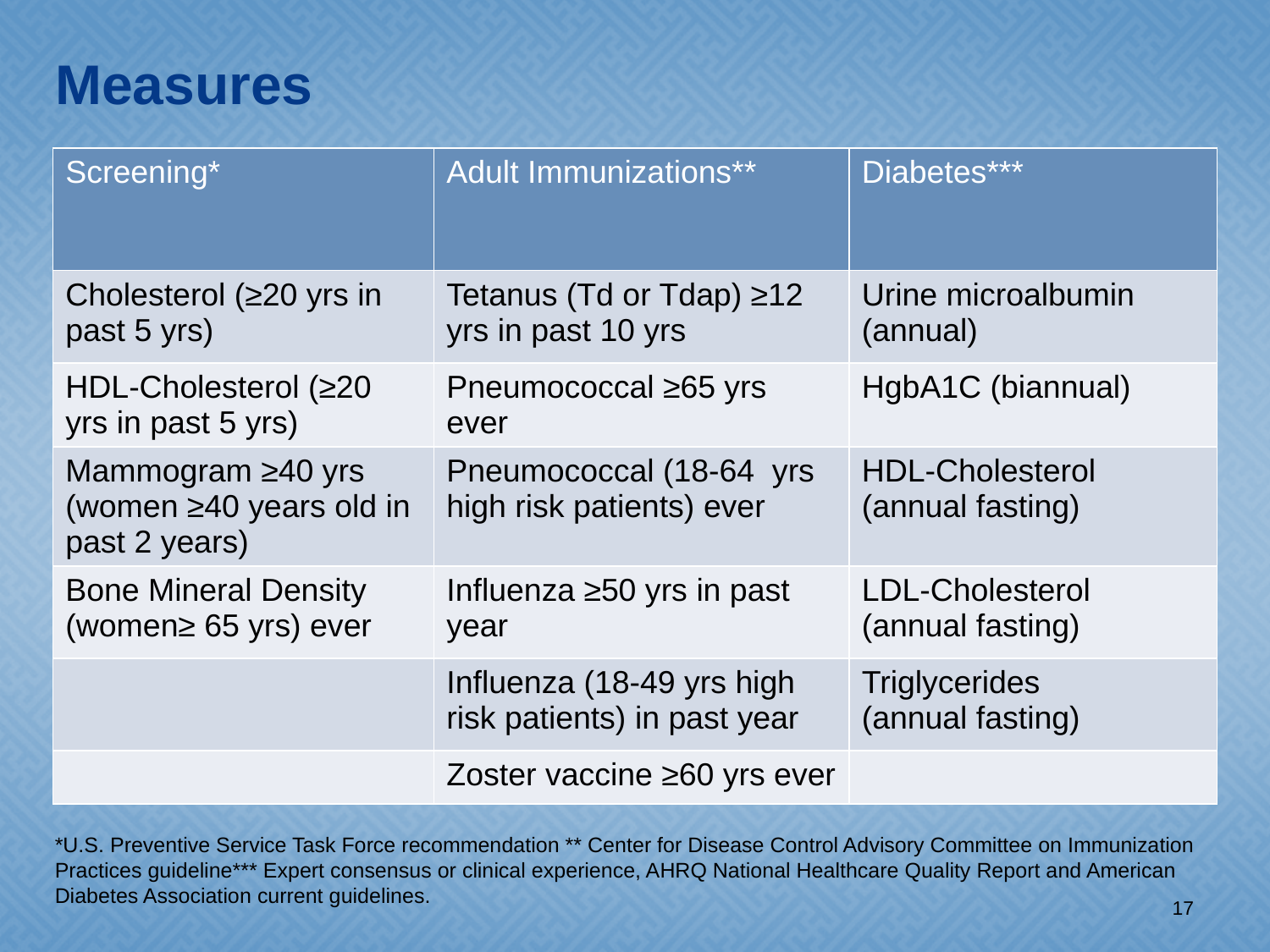

# Measures
| Screening\* | Adult Immunizations\*\* | Diabetes\*\*\* |
| --- | --- | --- |
| Cholesterol (≥20 yrs in past 5 yrs) | Tetanus (Td or Tdap) ≥12 yrs in past 10 yrs | Urine microalbumin (annual) |
| HDL-Cholesterol (≥20 yrs in past 5 yrs) | Pneumococcal ≥65 yrs ever | HgbA1C (biannual) |
| Mammogram ≥40 yrs (women ≥40 years old in past 2 years) | Pneumococcal (18-64 yrs high risk patients) ever | HDL-Cholesterol (annual fasting) |
| Bone Mineral Density (women≥ 65 yrs) ever | Influenza ≥50 yrs in past year | LDL-Cholesterol (annual fasting) |
|  | Influenza (18-49 yrs high risk patients) in past year | Triglycerides (annual fasting) |
|  | Zoster vaccine ≥60 yrs ever |  |

*U.S. Preventive Service Task Force recommendation ** Center for Disease Control Advisory Committee on Immunization Practices guideline*** Expert consensus or clinical experience, AHRQ National Healthcare Quality Report and American Diabetes Association current guidelines.

17